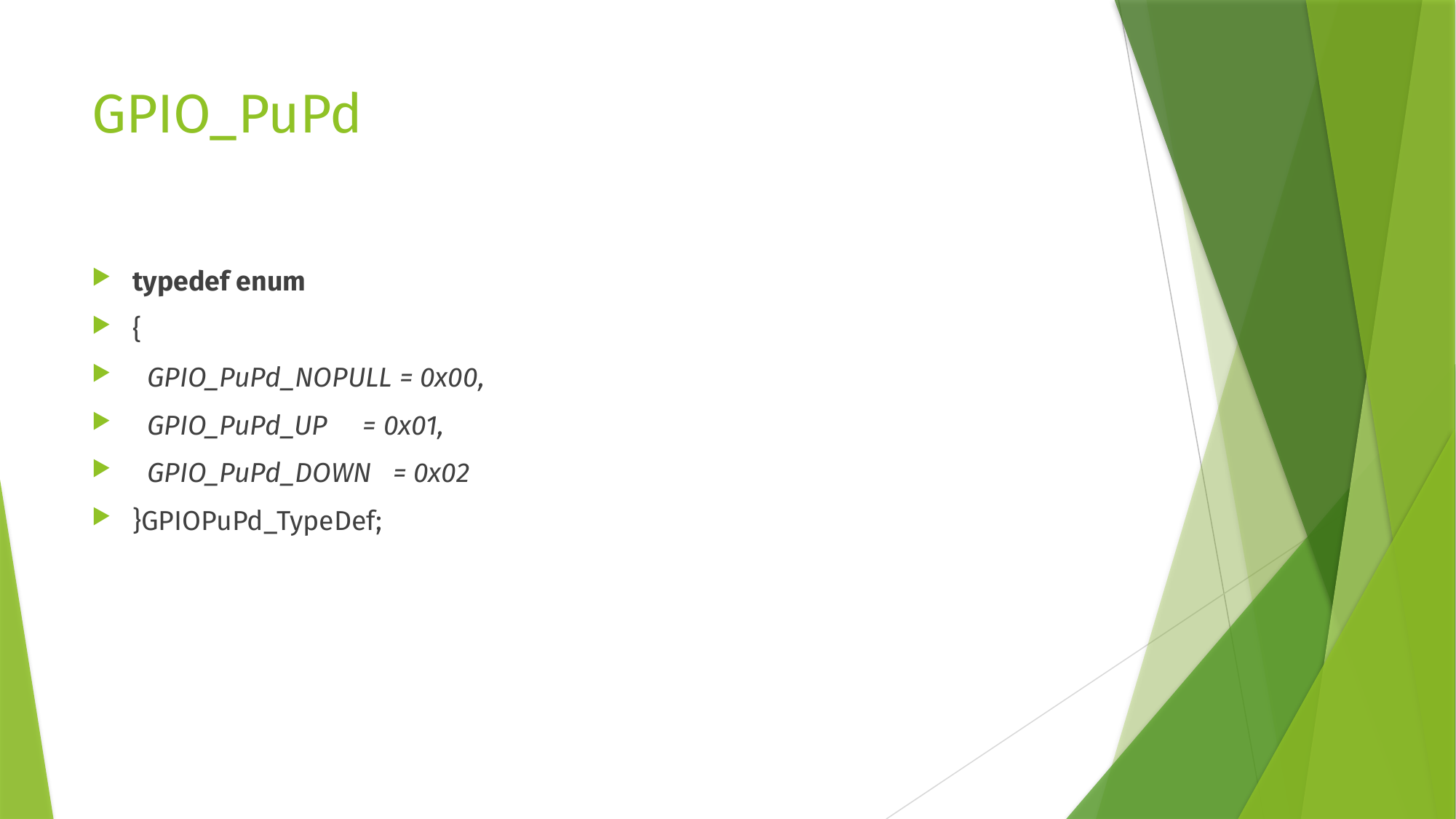

# GPIO_PuPd
typedef enum
{
  GPIO_PuPd_NOPULL = 0x00,
  GPIO_PuPd_UP     = 0x01,
  GPIO_PuPd_DOWN   = 0x02
}GPIOPuPd_TypeDef;